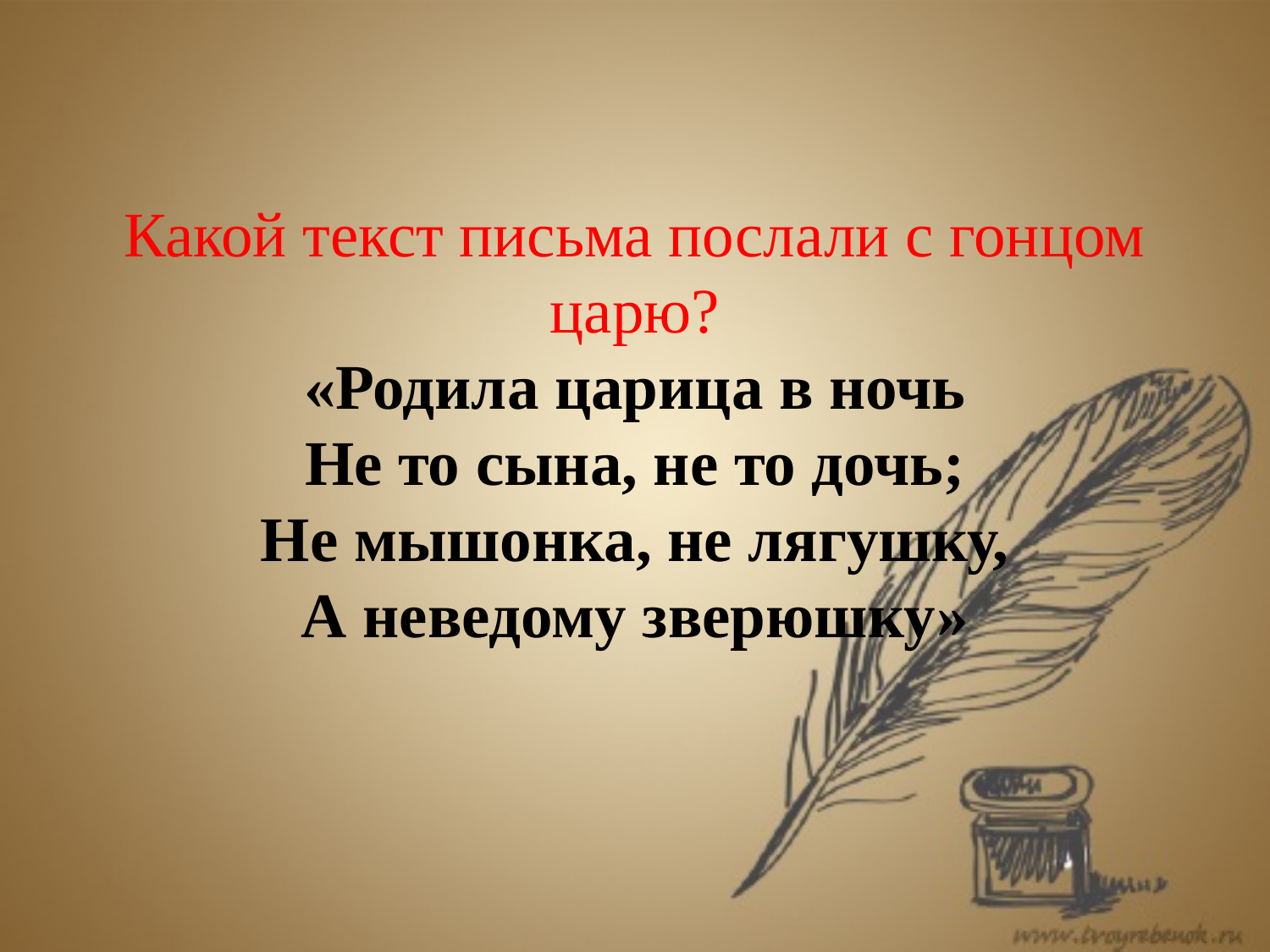

# Какой текст письма послали с гонцом царю? «Родила царица в ночь Не то сына, не то дочь; Не мышонка, не лягушку, А неведому зверюшку»